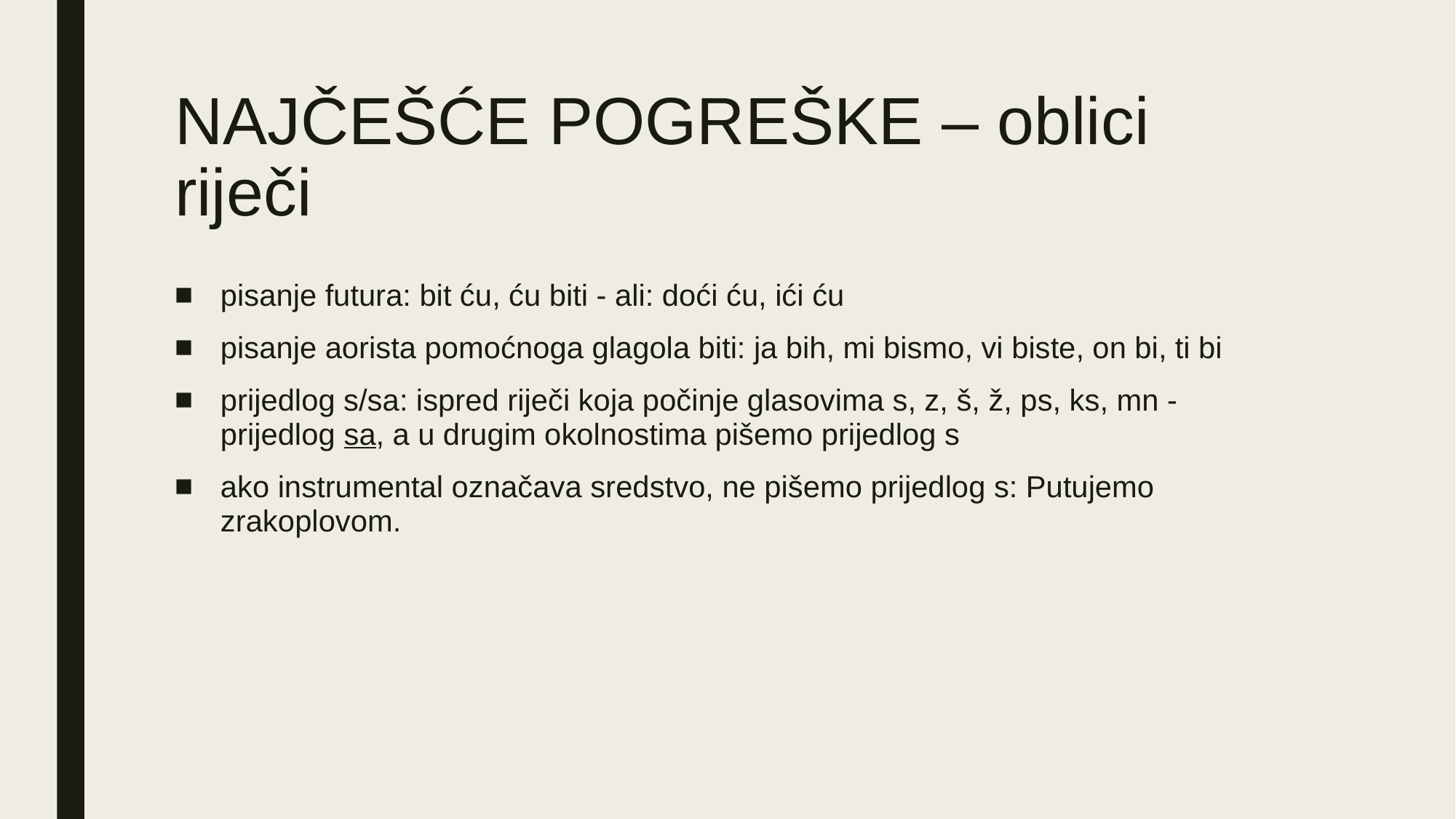

# NAJČEŠĆE POGREŠKE – oblici riječi
pisanje futura: bit ću, ću biti - ali: doći ću, ići ću
pisanje aorista pomoćnoga glagola biti: ja bih, mi bismo, vi biste, on bi, ti bi
prijedlog s/sa: ispred riječi koja počinje glasovima s, z, š, ž, ps, ks, mn - prijedlog sa, a u drugim okolnostima pišemo prijedlog s
ako instrumental označava sredstvo, ne pišemo prijedlog s: Putujemo zrakoplovom.